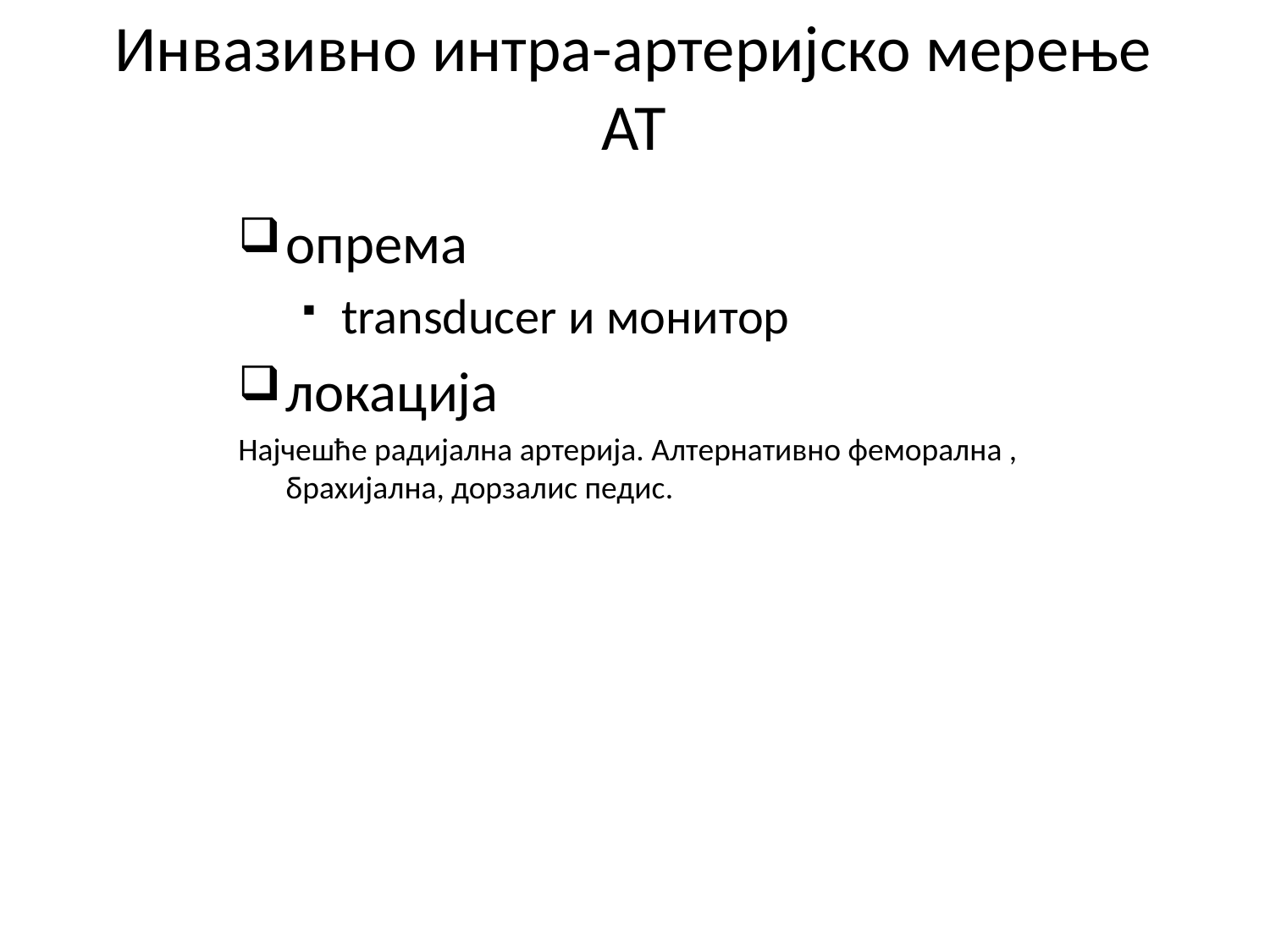

# Инвазивно интра-артеријско мерење АТ
опрема
transducer и монитор
локација
Најчешће радијална артерија. Алтернативно феморална , брахијална, дорзалис педис.